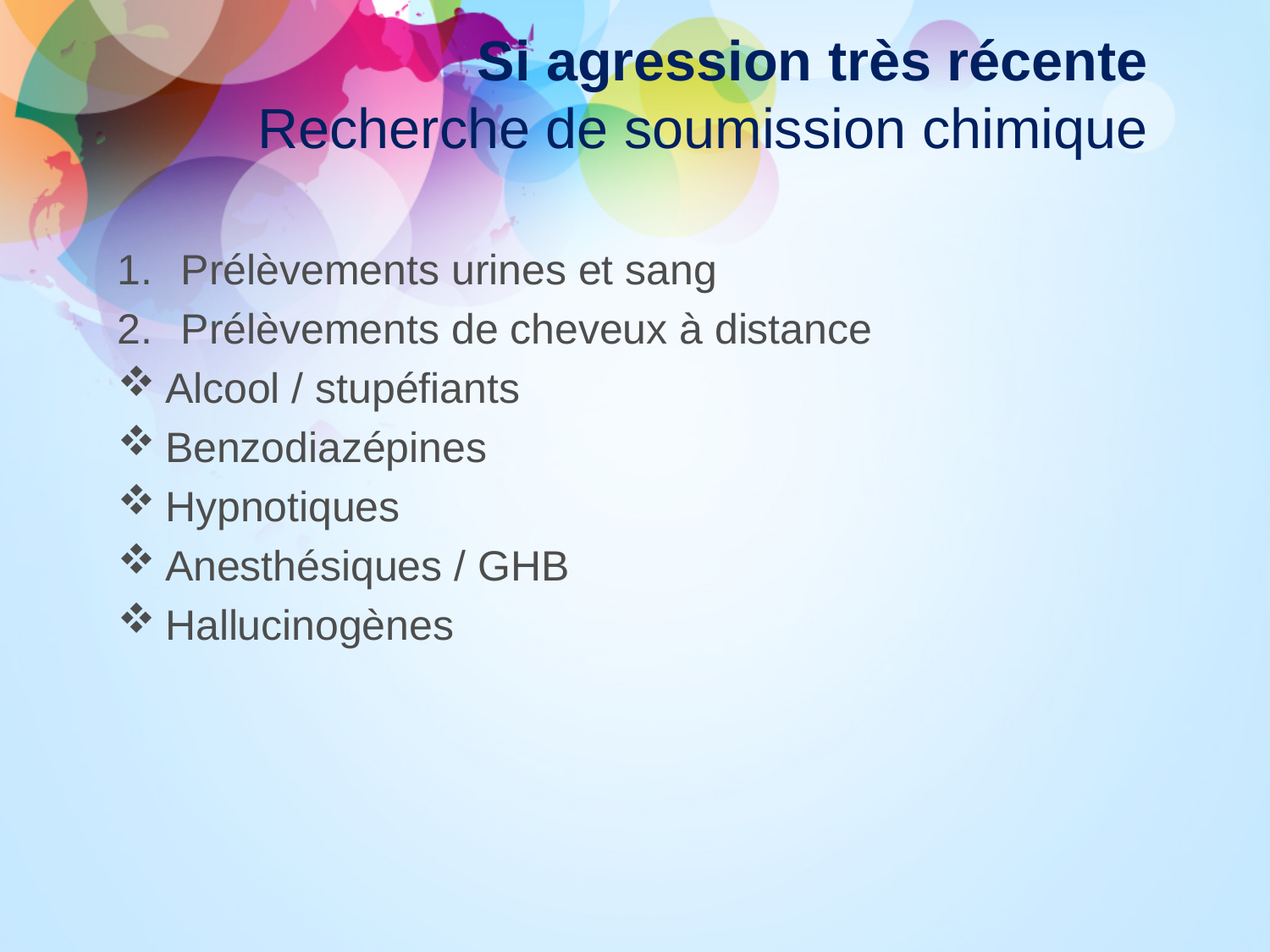

# Si agression très récente Recherche de soumission chimique
Prélèvements urines et sang
Prélèvements de cheveux à distance
Alcool / stupéfiants
Benzodiazépines
Hypnotiques
Anesthésiques / GHB
Hallucinogènes